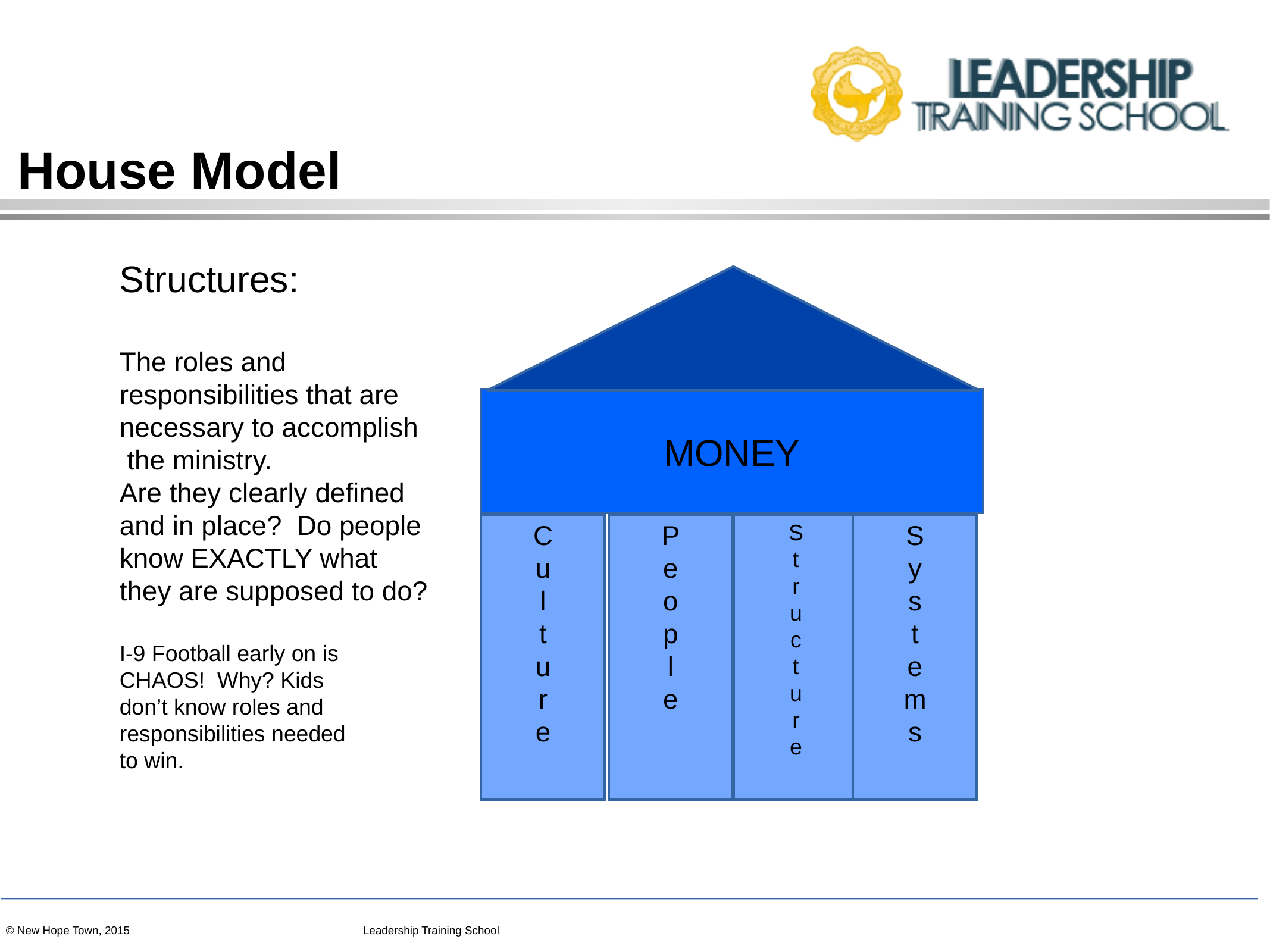

# House Model
Structures:

The roles and
responsibilities that are
necessary to accomplish
 the ministry.
Are they clearly defined
and in place?  Do people
know EXACTLY what
they are supposed to do?

I-9 Football early on is
CHAOS!  Why? Kids
don’t know roles and
responsibilities needed
to win.
Mission
MONEY
C
u
l
t
u
r
e
P
e
o
p
l
e
S
t
r
u
c
t
u
r
e
S
y
s
t
e
m
s
23